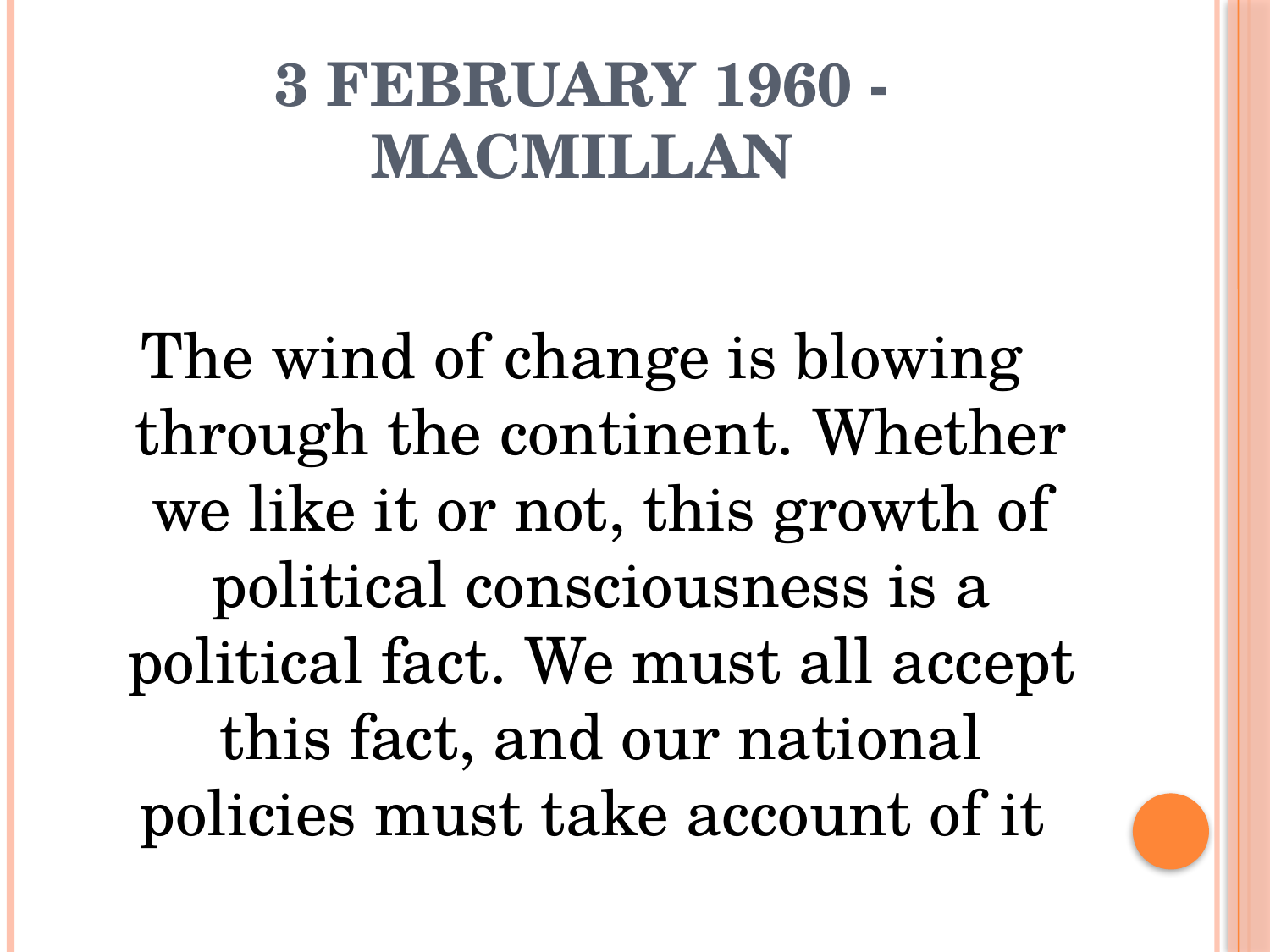

# 3 february 1960 - MACMILLAN

The wind of change is blowing through the continent. Whether we like it or not, this growth of political consciousness is a political fact. We must all accept this fact, and our national policies must take account of it